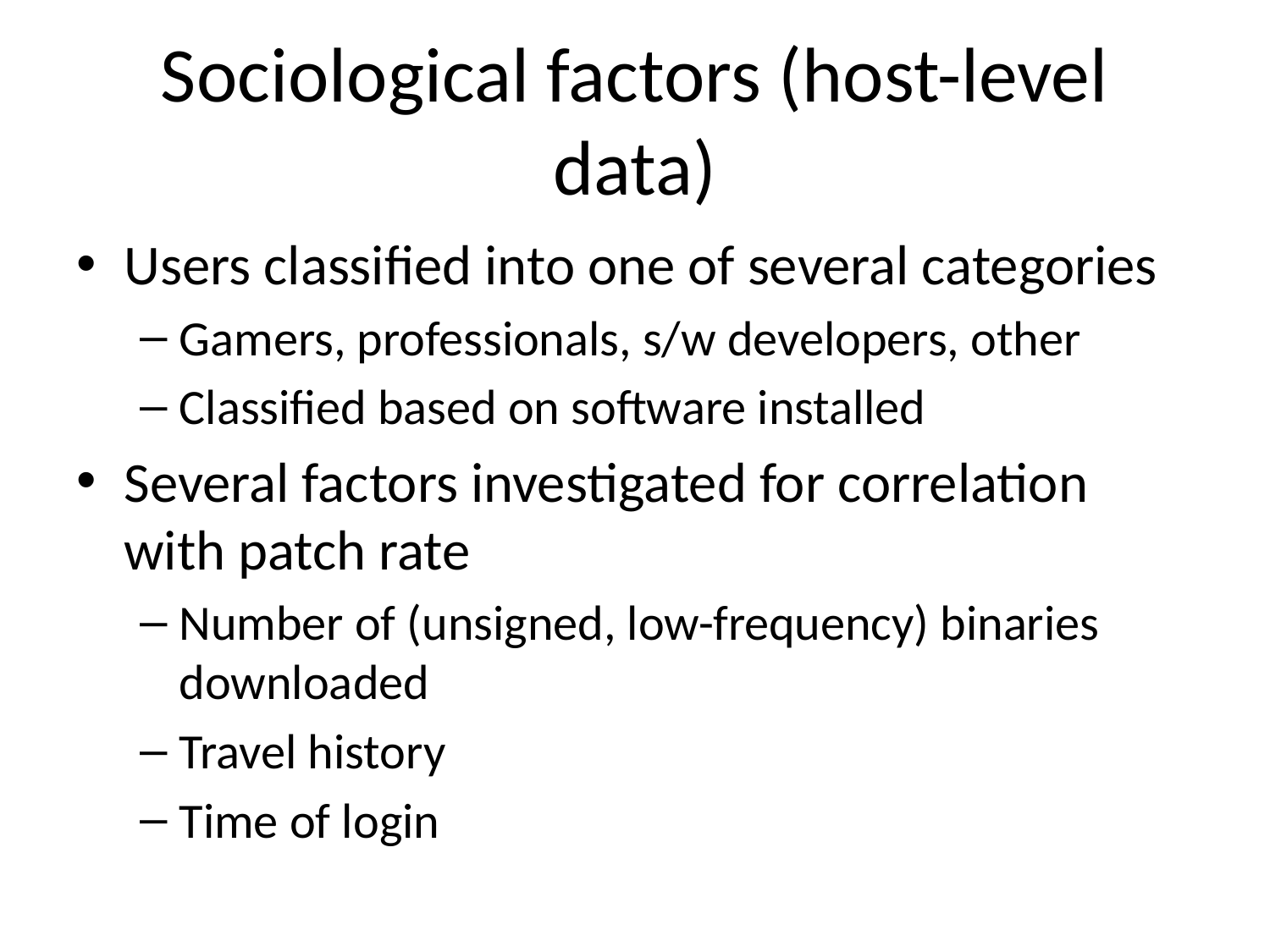

# Sociological factors (host-level data)
Users classified into one of several categories
Gamers, professionals, s/w developers, other
Classified based on software installed
Several factors investigated for correlation with patch rate
Number of (unsigned, low-frequency) binaries downloaded
Travel history
Time of login